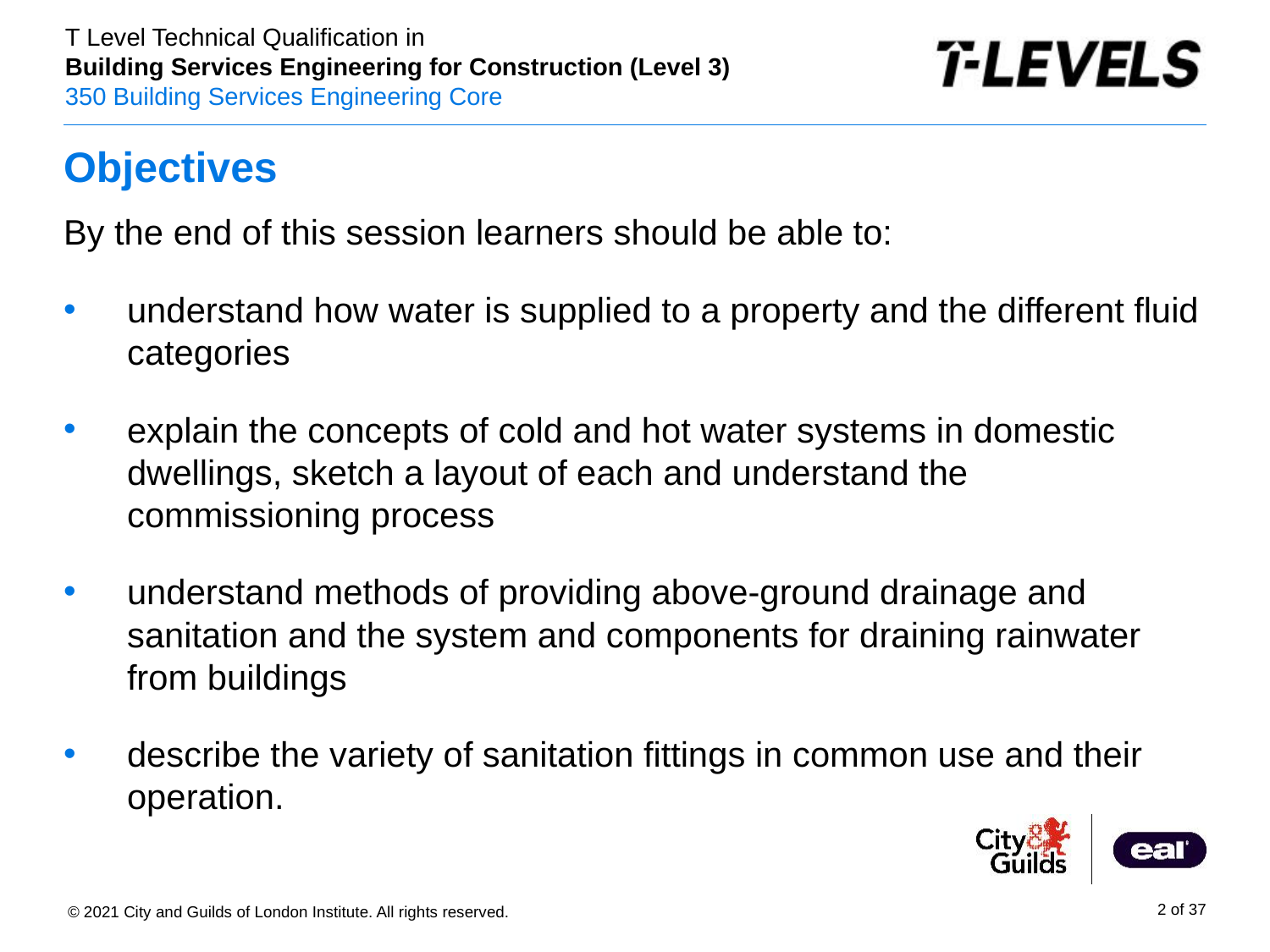

# Objectives
By the end of this session learners should be able to:
understand how water is supplied to a property and the different fluid categories
explain the concepts of cold and hot water systems in domestic dwellings, sketch a layout of each and understand the commissioning process
understand methods of providing above-ground drainage and sanitation and the system and components for draining rainwater from buildings
describe the variety of sanitation fittings in common use and their operation.